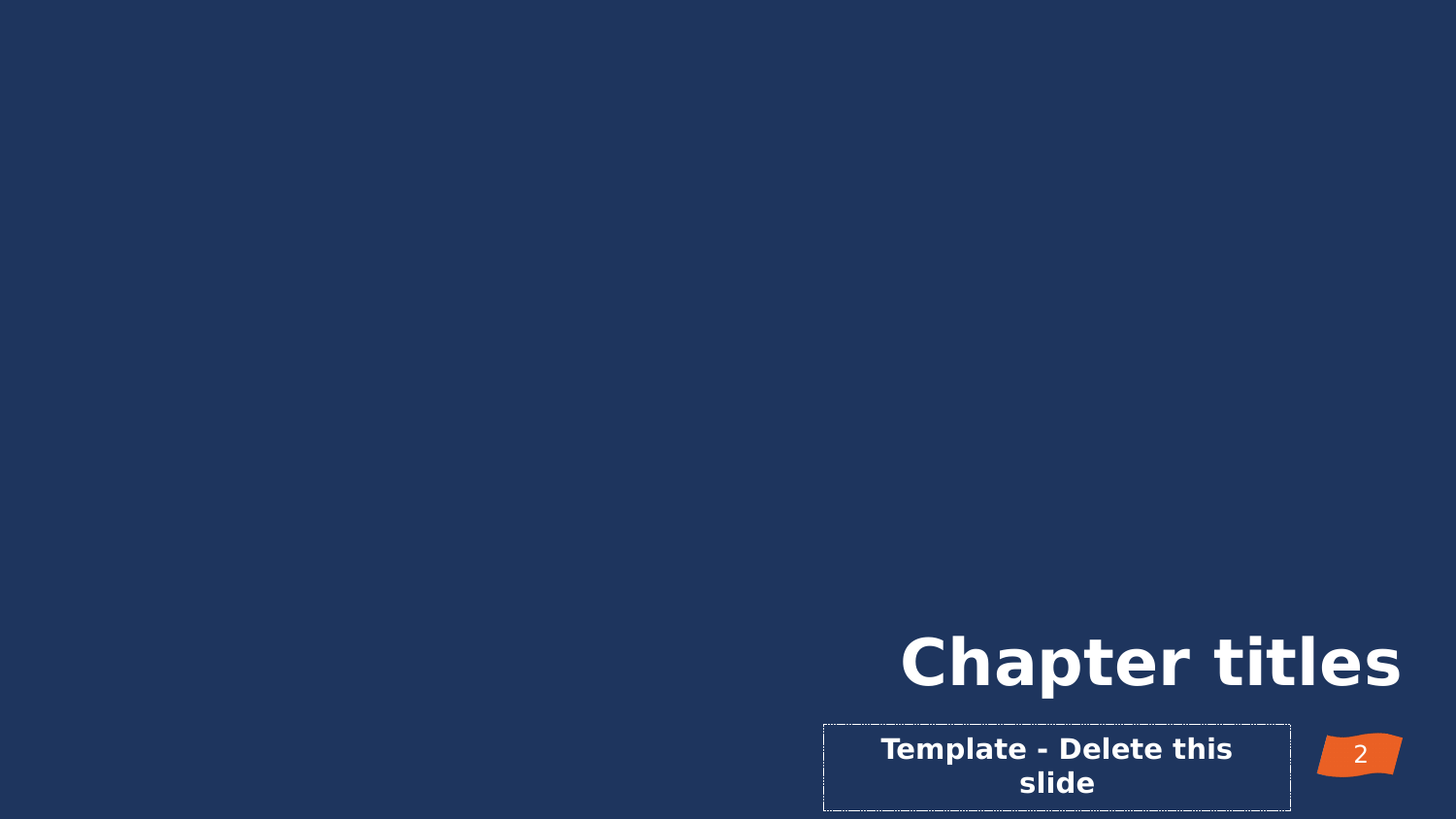

# Chapter titles
Template - Delete this slide

2